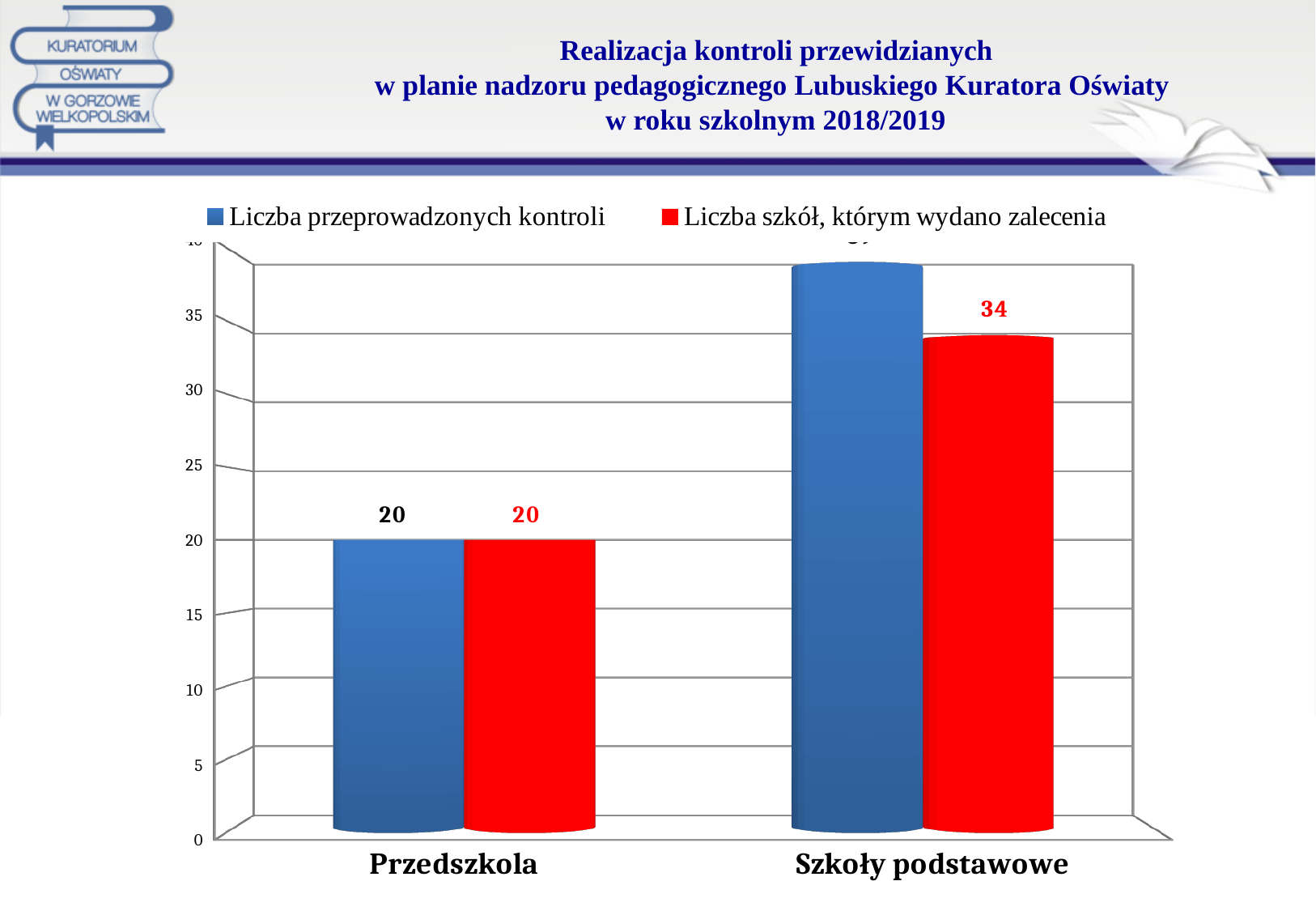

# Realizacja kontroli przewidzianych w planie nadzoru pedagogicznego Lubuskiego Kuratora Oświaty w roku szkolnym 2018/2019

[unsupported chart]